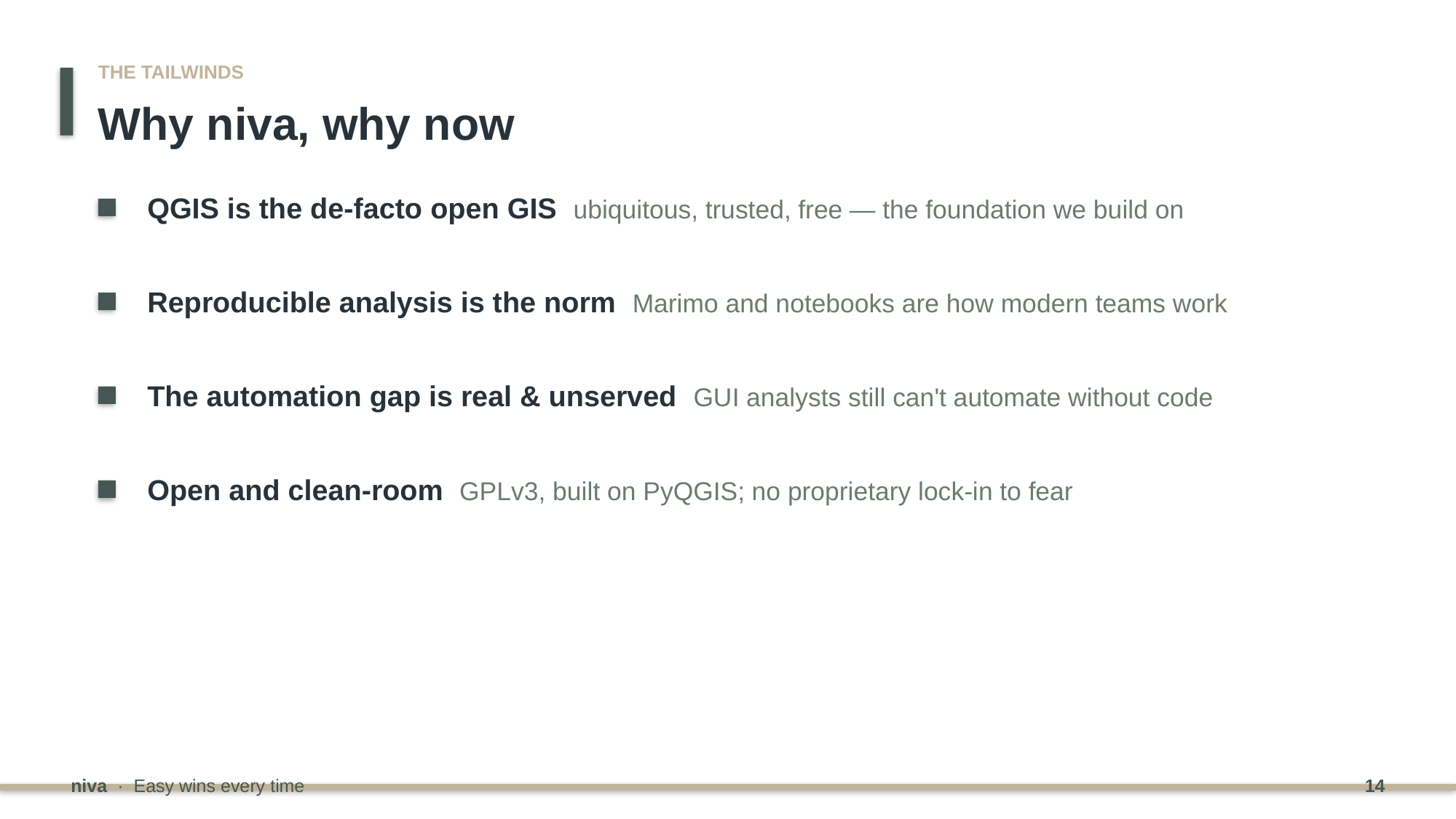

THE TAILWINDS

Why niva, why now
QGIS is the de-facto open GIS  ubiquitous, trusted, free — the foundation we build on

Reproducible analysis is the norm  Marimo and notebooks are how modern teams work

The automation gap is real & unserved  GUI analysts still can't automate without code

Open and clean-room  GPLv3, built on PyQGIS; no proprietary lock-in to fear

niva  ·  Easy wins every time
14